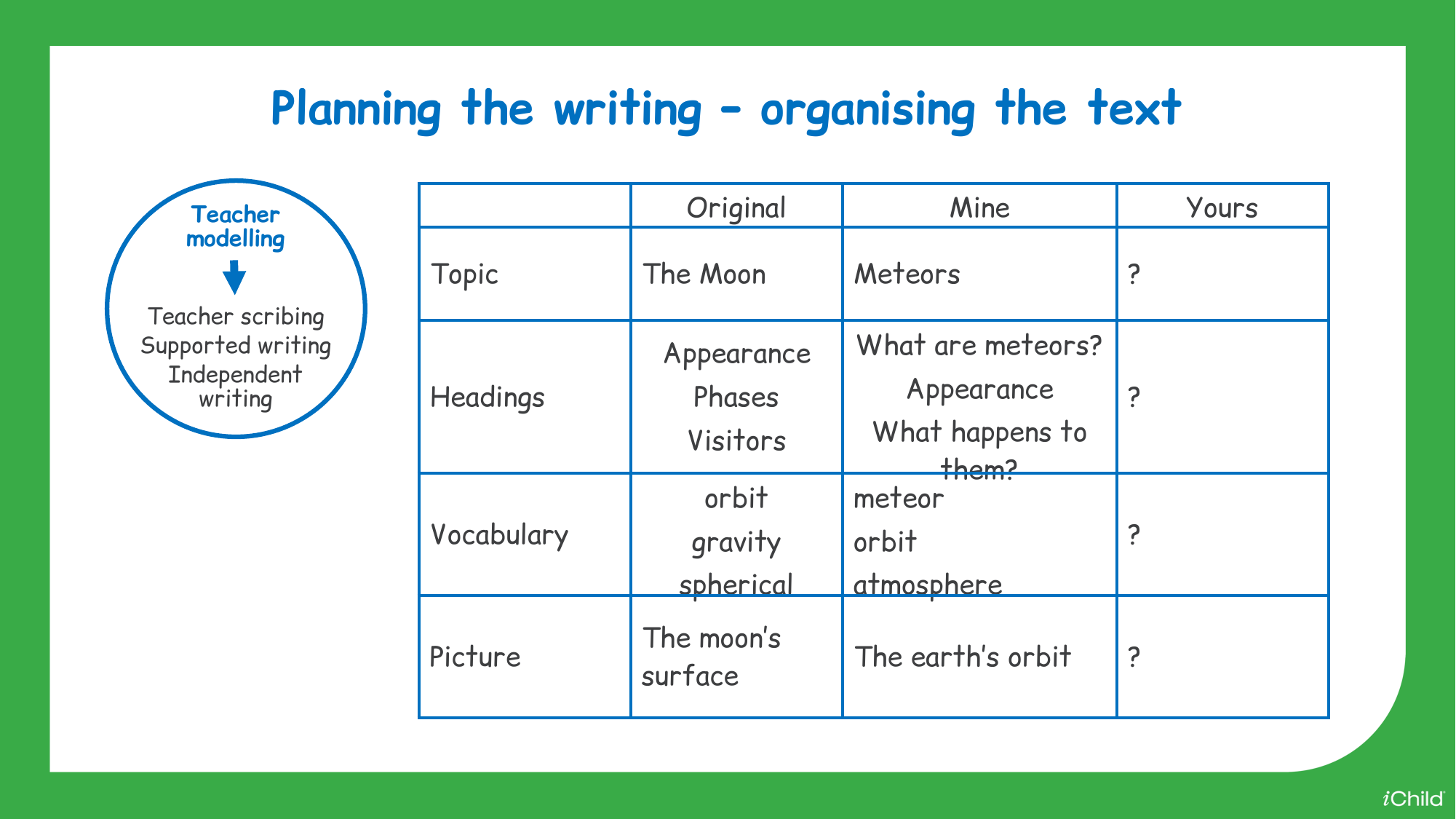

Planning the writing – organising the text

Teacher modelling
Teacher scribing
Supported writing
Independent writing
|  | Original | Mine | Yours |
| --- | --- | --- | --- |
| Topic | The Moon | Meteors | ? |
| Headings | Appearance Phases Visitors | What are meteors? Appearance What happens to them? | ? |
| Vocabulary | orbit gravity spherical | meteor orbit atmosphere | ? |
| Picture | The moon’s surface | The earth’s orbit | ? |